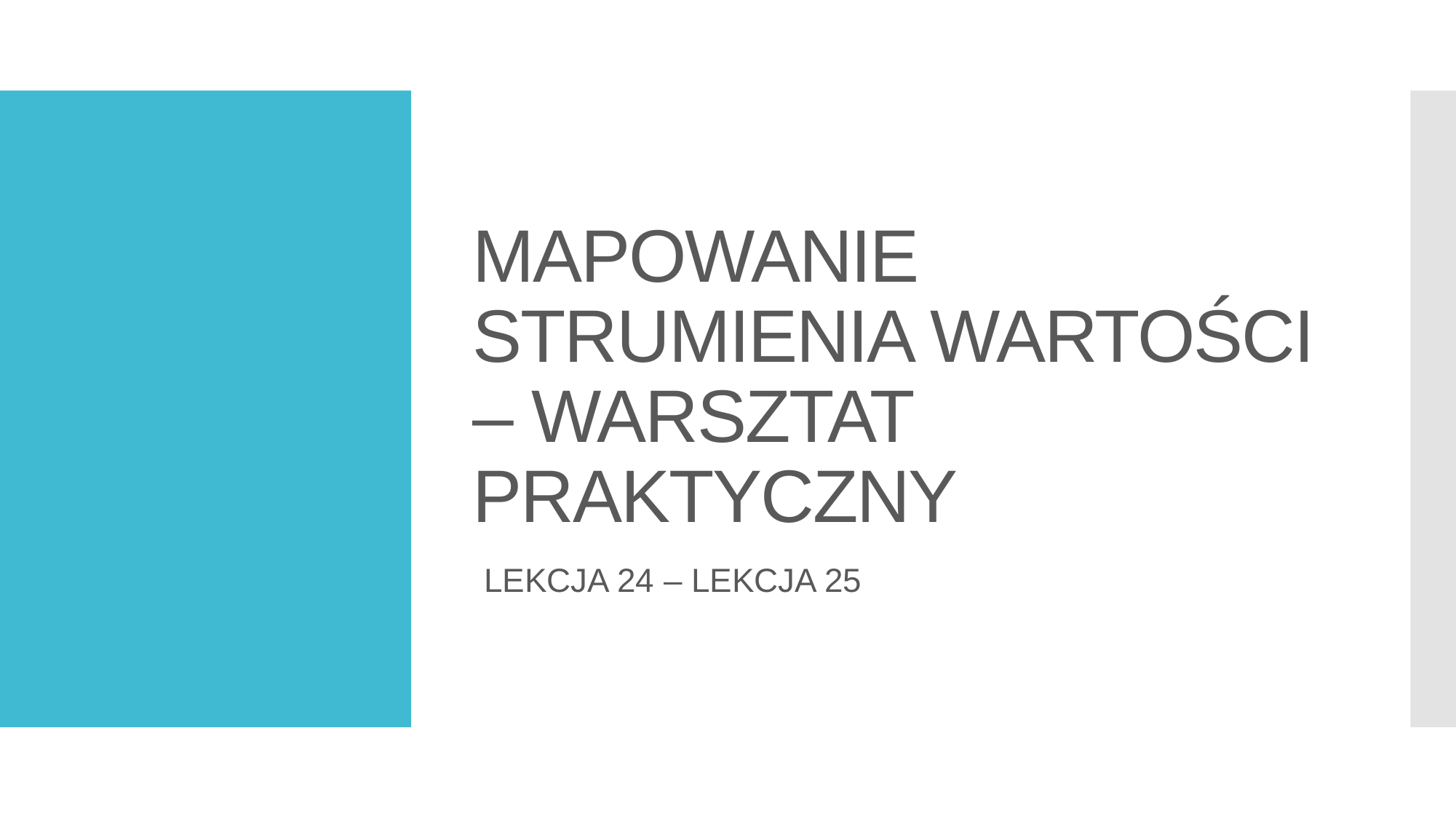

# MAPOWANIE STRUMIENIA WARTOŚCI – WARSZTAT PRAKTYCZNY
 LEKCJA 24 – LEKCJA 25